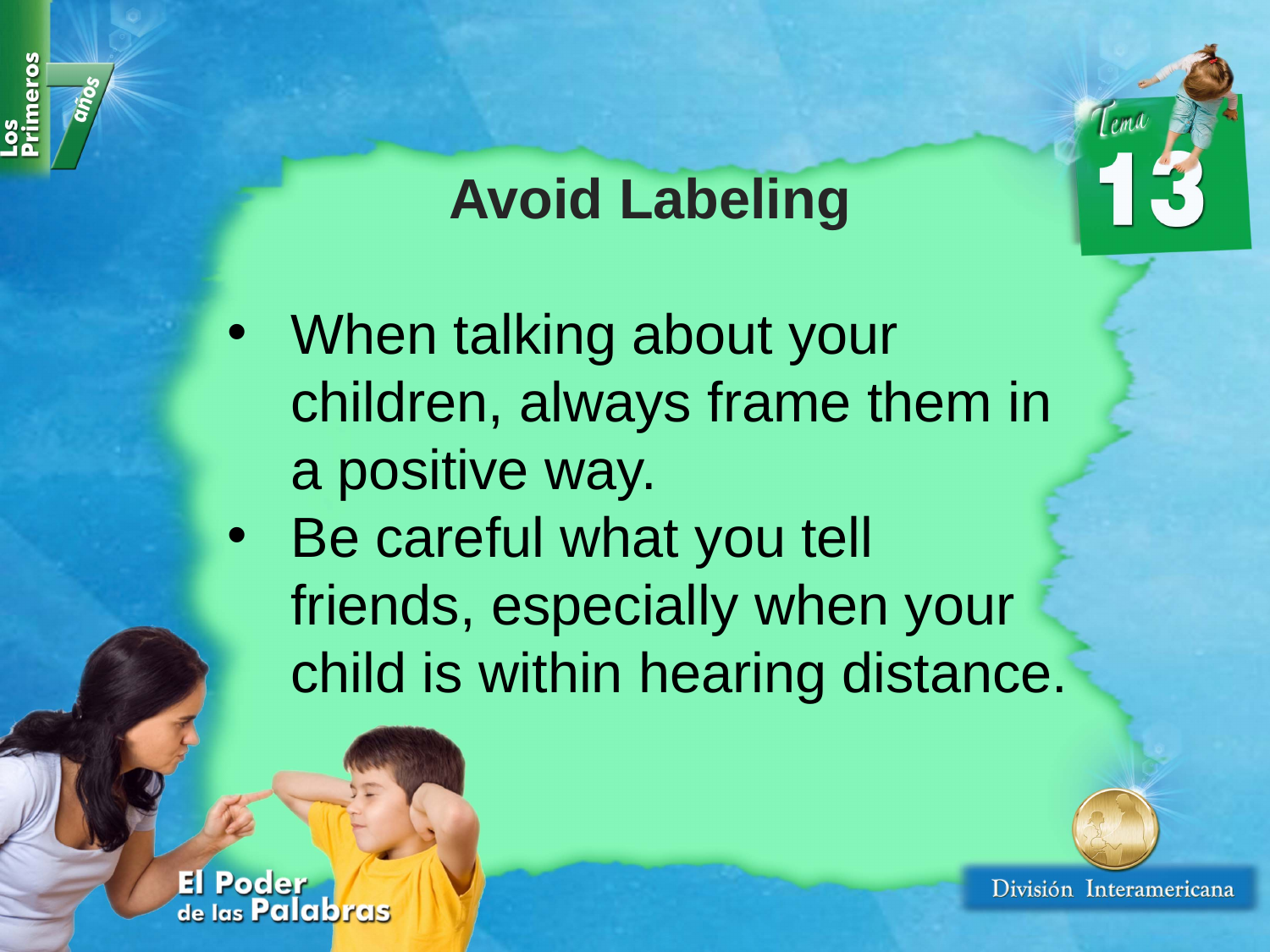

Avoid Labeling

When talking about your children, always frame them in a positive way.
Be careful what you tell friends, especially when your child is within hearing distance.